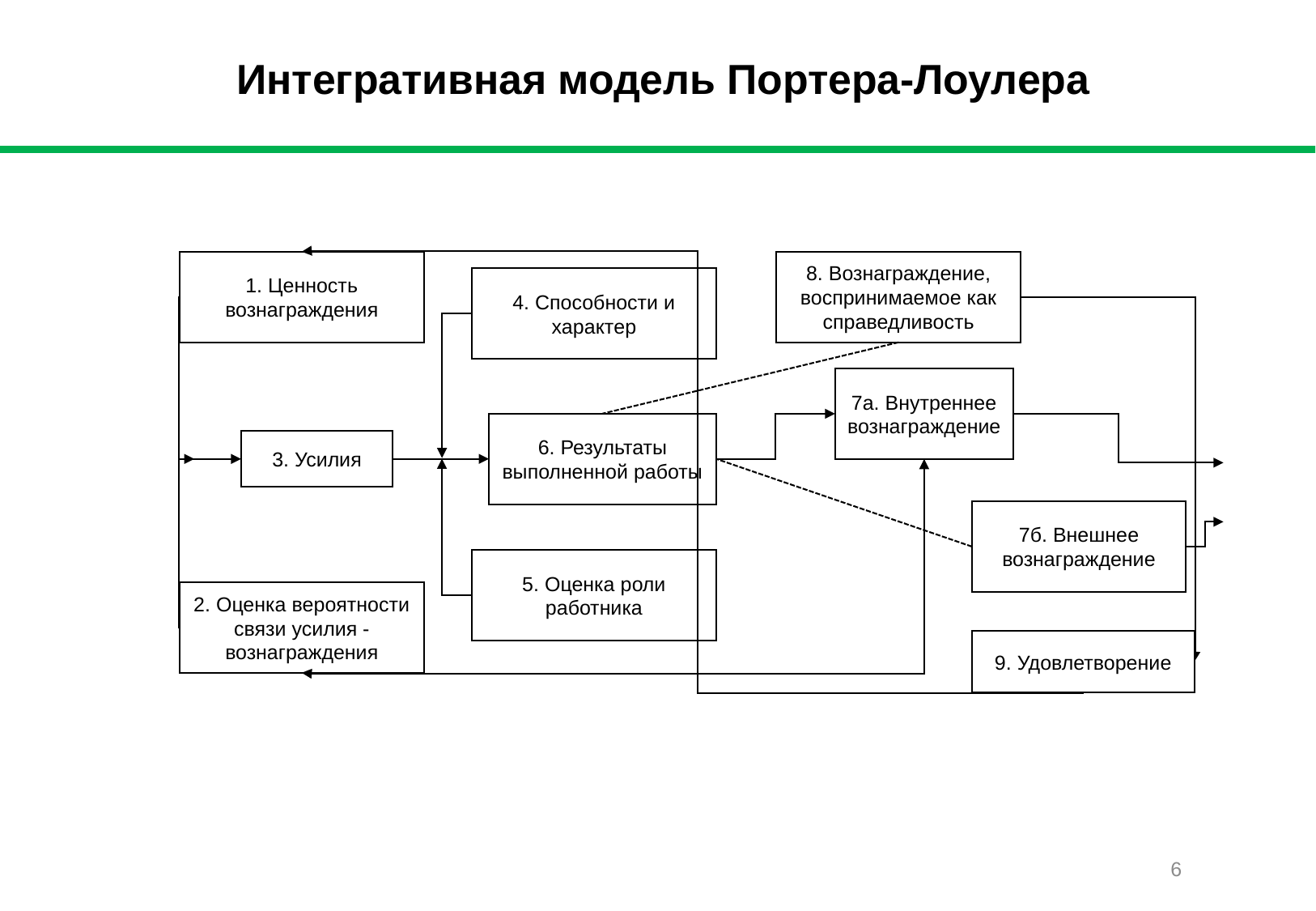

# Интегративная модель Портера-Лоулера
1. Ценность вознаграждения
8. Вознаграждение, воспринимаемое как справедливость
4. Способности и характер
7а. Внутреннее вознаграждение
6. Результаты выполненной работы
3. Усилия
7б. Внешнее вознаграждение
5. Оценка роли работника
2. Оценка вероятности связи усилия - вознаграждения
9. Удовлетворение
6